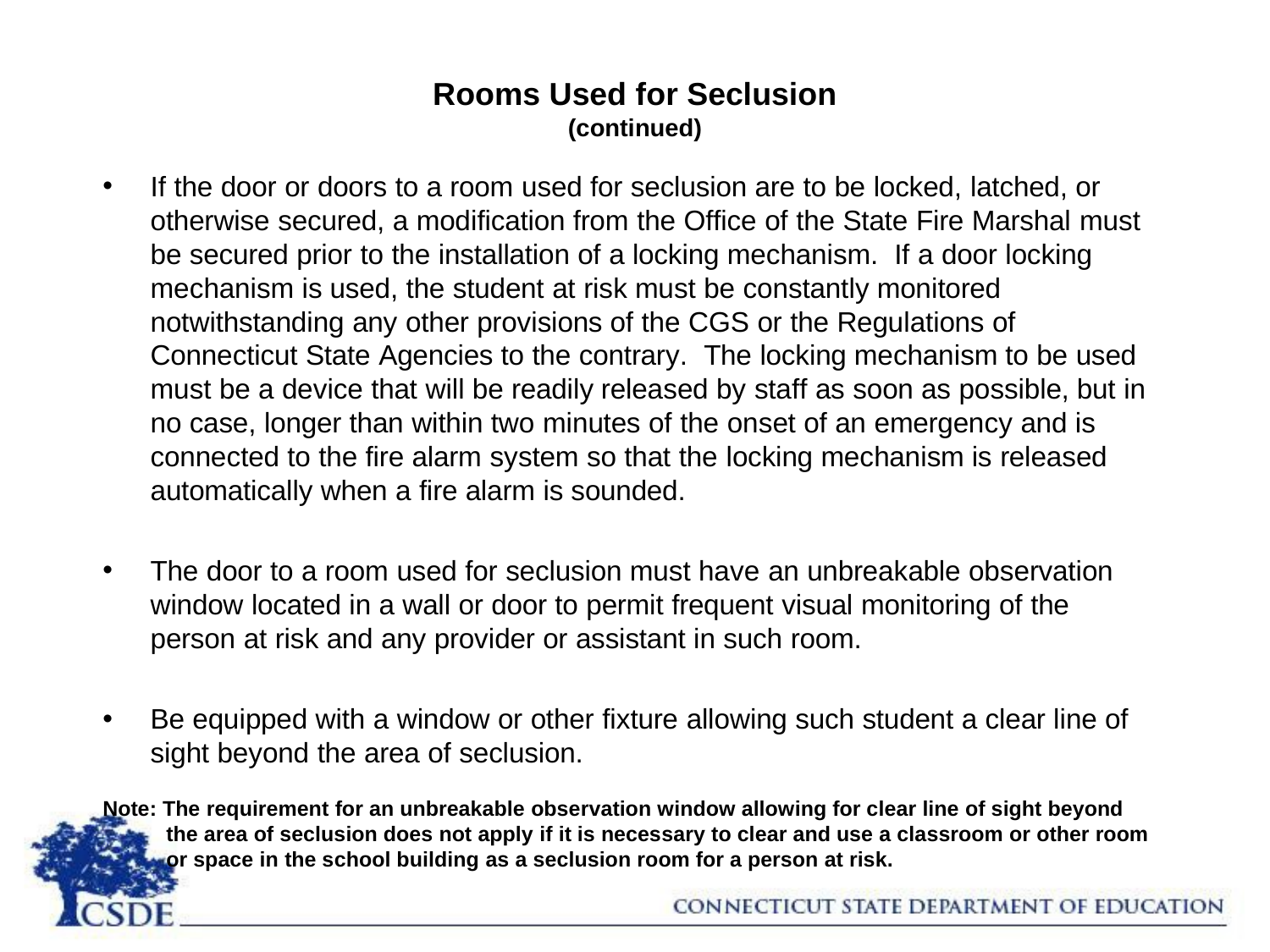

# Rooms Used for Seclusion
(continued)
If the door or doors to a room used for seclusion are to be locked, latched, or otherwise secured, a modification from the Office of the State Fire Marshal must be secured prior to the installation of a locking mechanism.  If a door locking mechanism is used, the student at risk must be constantly monitored notwithstanding any other provisions of the CGS or the Regulations of Connecticut State Agencies to the contrary.  The locking mechanism to be used must be a device that will be readily released by staff as soon as possible, but in no case, longer than within two minutes of the onset of an emergency and is connected to the fire alarm system so that the locking mechanism is released automatically when a fire alarm is sounded.

The door to a room used for seclusion must have an unbreakable observation window located in a wall or door to permit frequent visual monitoring of the person at risk and any provider or assistant in such room.

Be equipped with a window or other fixture allowing such student a clear line of sight beyond the area of seclusion.

Note: The requirement for an unbreakable observation window allowing for clear line of sight beyond the area of seclusion does not apply if it is necessary to clear and use a classroom or other room or space in the school building as a seclusion room for a person at risk.